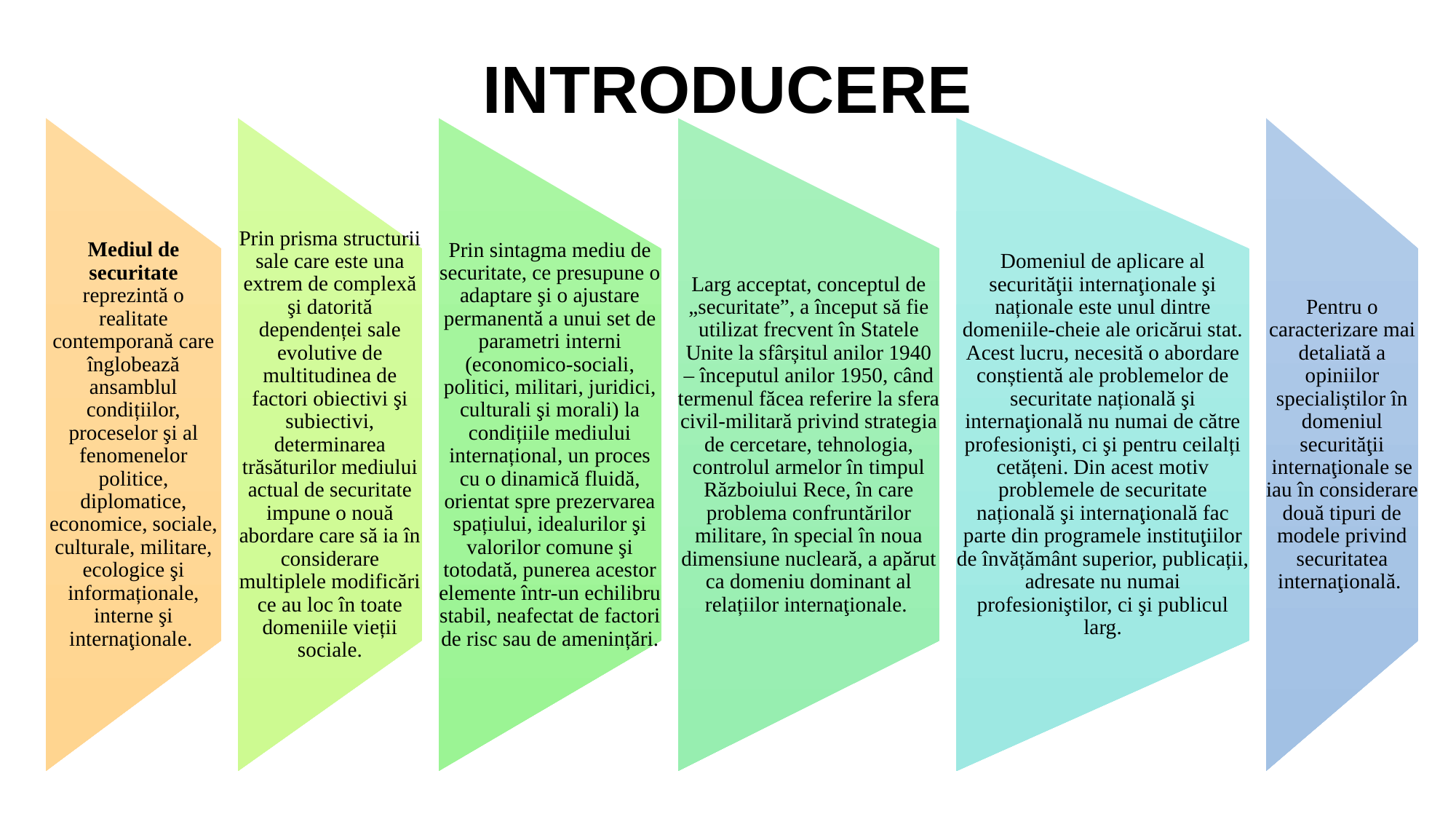

# INTRODUCERE
Mediul de securitate reprezintă o realitate contemporană care înglobează ansamblul condițiilor, proceselor şi al fenomenelor politice, diplomatice, economice, sociale, culturale, militare, ecologice şi informaționale, interne şi internaţionale.
Prin prisma structurii sale care este una extrem de complexă şi datorită dependenței sale evolutive de multitudinea de factori obiectivi şi subiectivi, determinarea trăsăturilor mediului actual de securitate impune o nouă abordare care să ia în considerare multiplele modificări ce au loc în toate domeniile vieții sociale.
Prin sintagma mediu de securitate, ce presupune o adaptare şi o ajustare permanentă a unui set de parametri interni (economico-sociali, politici, militari, juridici, culturali şi morali) la condițiile mediului internațional, un proces cu o dinamică fluidă, orientat spre prezervarea spațiului, idealurilor şi valorilor comune şi totodată, punerea acestor elemente într-un echilibru stabil, neafectat de factori de risc sau de amenințări.
Larg acceptat, conceptul de „securitate”, a început să fie utilizat frecvent în Statele Unite la sfârșitul anilor 1940 – începutul anilor 1950, când termenul făcea referire la sfera civil-militară privind strategia de cercetare, tehnologia, controlul armelor în timpul Războiului Rece, în care problema confruntărilor militare, în special în noua dimensiune nucleară, a apărut ca domeniu dominant al relațiilor internaţionale.
Domeniul de aplicare al securităţii internaţionale şi naționale este unul dintre domeniile-cheie ale oricărui stat. Acest lucru, necesită o abordare conștientă ale problemelor de securitate națională şi internaţională nu numai de către profesionişti, ci şi pentru ceilalți cetățeni. Din acest motiv problemele de securitate națională şi internaţională fac parte din programele instituţiilor de învățământ superior, publicații, adresate nu numai profesioniştilor, ci şi publicul larg.
Pentru o caracterizare mai detaliată a opiniilor specialiștilor în domeniul securităţii internaţionale se iau în considerare două tipuri de modele privind securitatea internaţională.